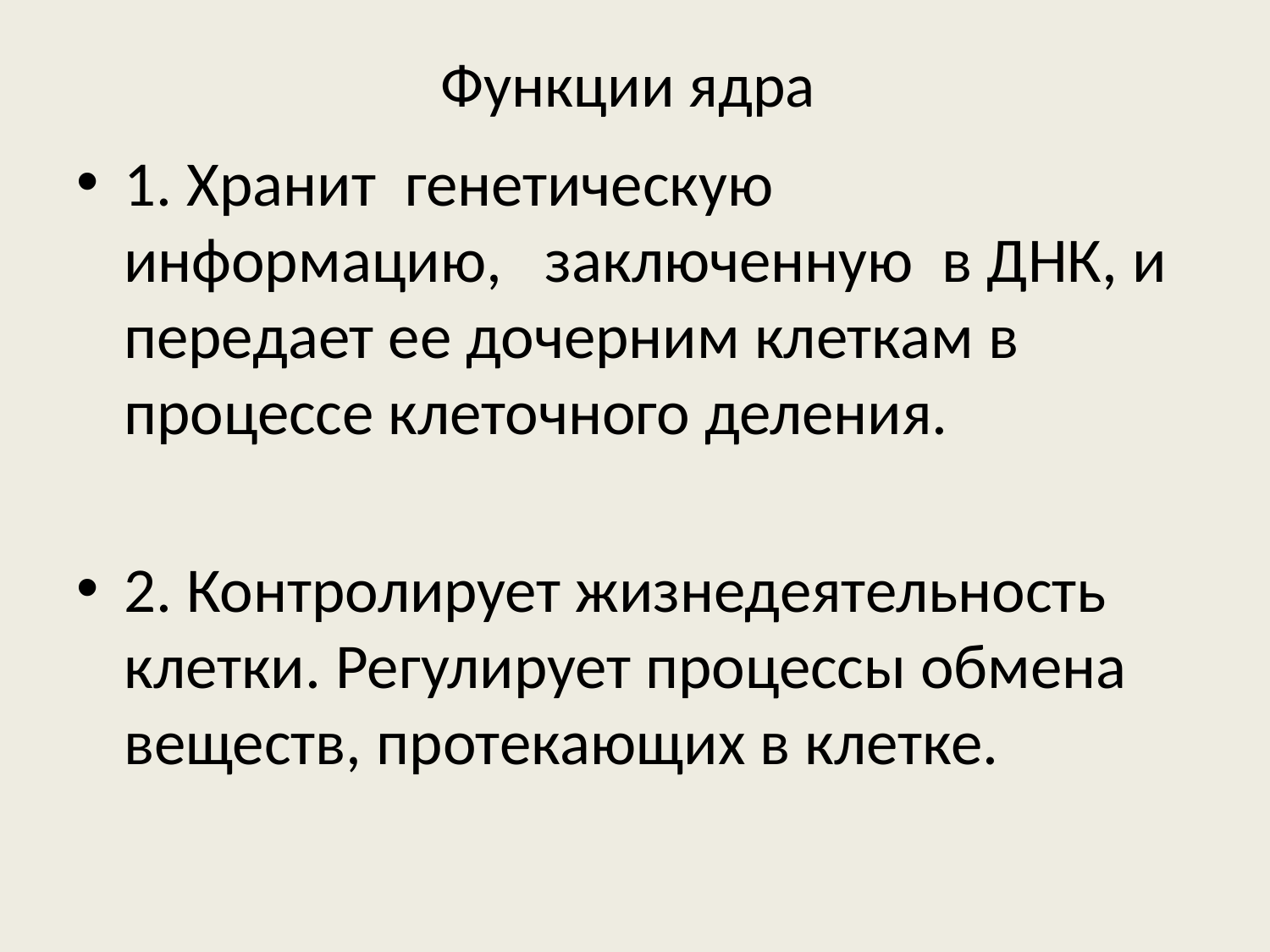

# Функции ядра
1. Хранит  генетическую   информацию,   заключенную  в ДНК, и передает ее дочерним клеткам в процессе клеточного деления.

2. Контролирует жизнедеятельность  клетки. Регулирует процессы обмена веществ, протекающих в клетке.